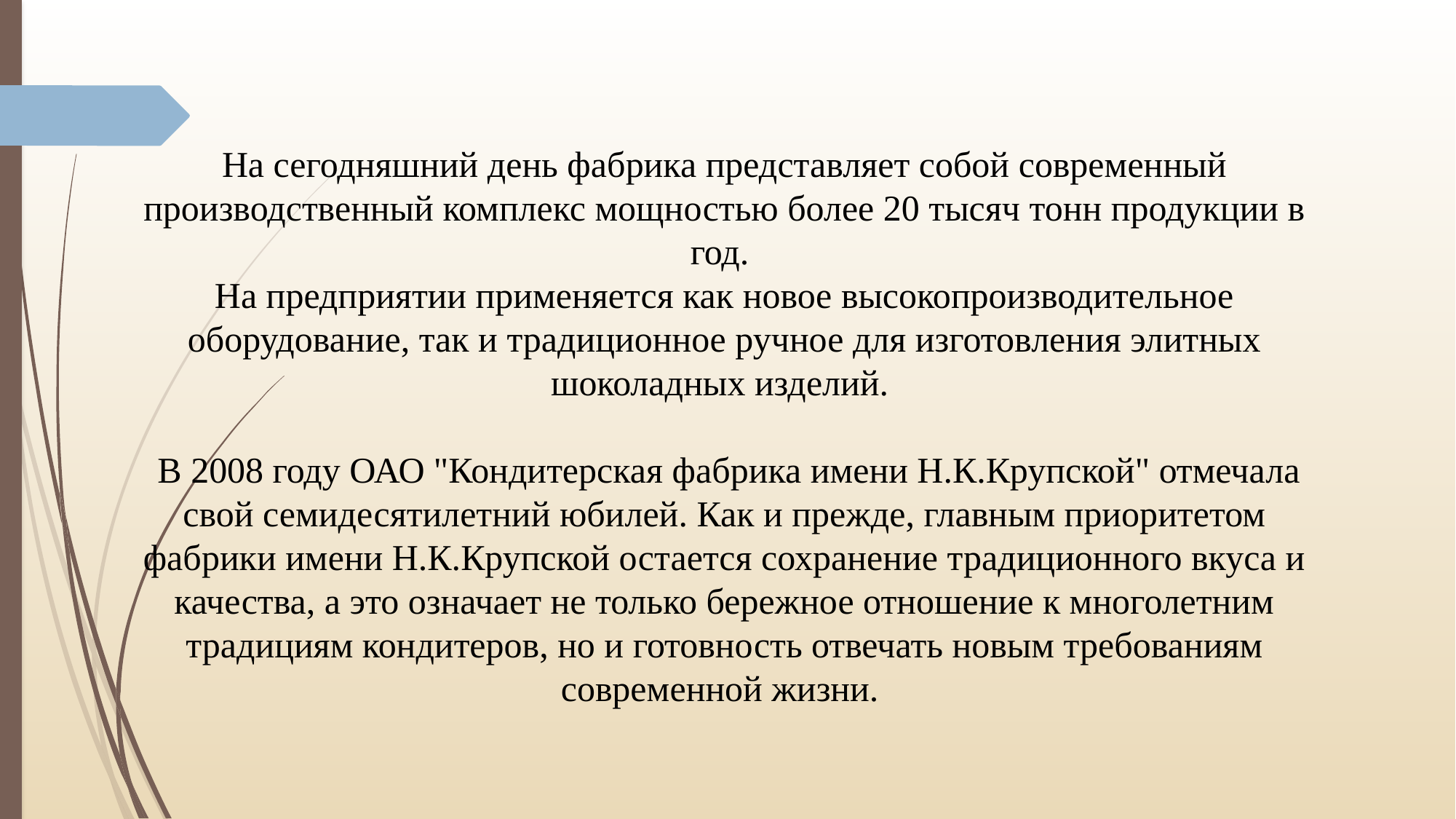

На сегодняшний день фабрика представляет собой современный производственный комплекс мощностью более 20 тысяч тонн продукции в год.
На предприятии применяется как новое высокопроизводительное оборудование, так и традиционное ручное для изготовления элитных шоколадных изделий.
 В 2008 году ОАО "Кондитерская фабрика имени Н.К.Крупской" отмечала свой семидесятилетний юбилей. Как и прежде, главным приоритетом фабрики имени Н.К.Крупской остается сохранение традиционного вкуса и качества, а это означает не только бережное отношение к многолетним традициям кондитеров, но и готовность отвечать новым требованиям современной жизни.